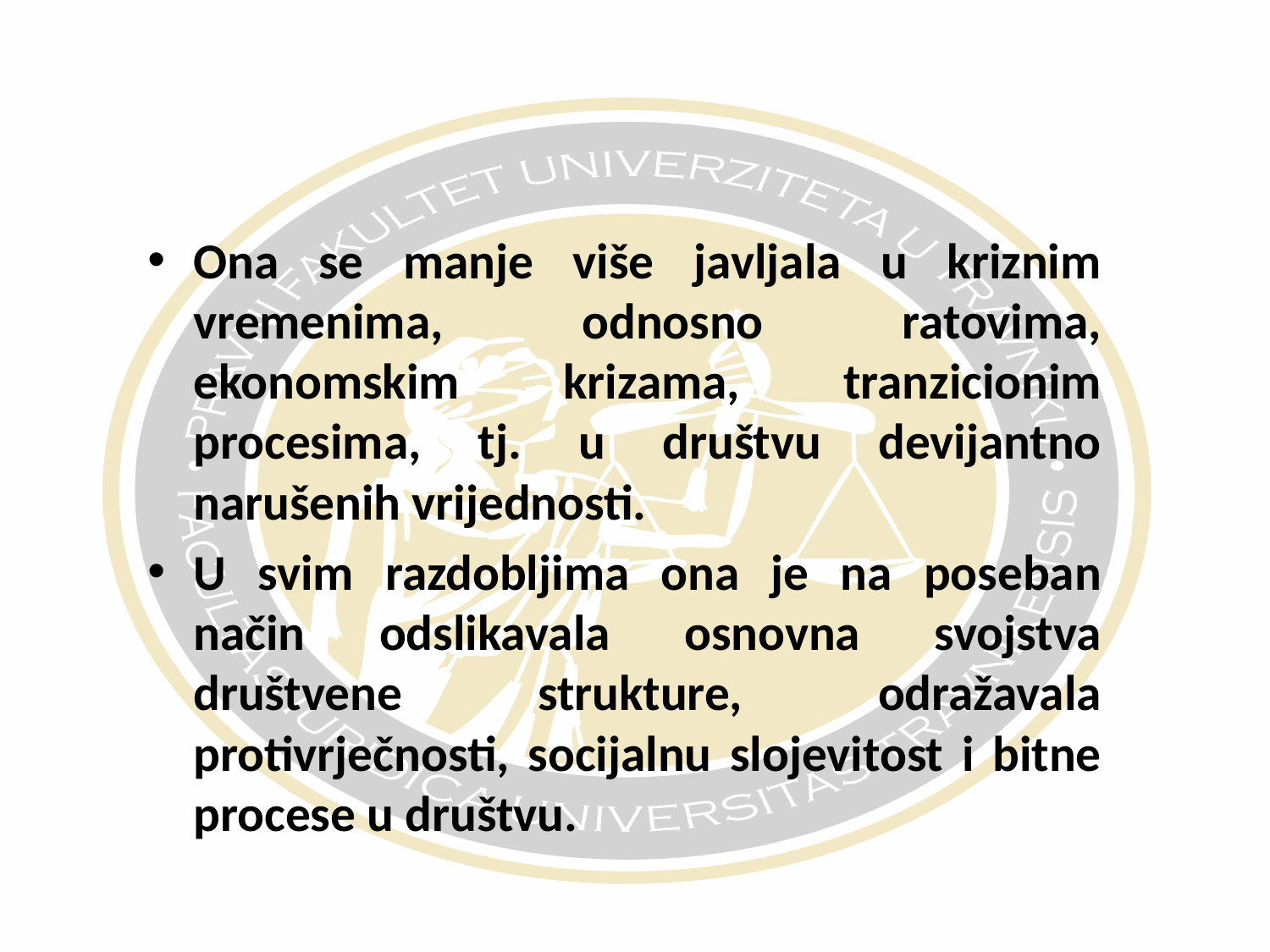

#
Ona se manje više javljala u kriznim vremenima, odnosno ratovima, ekonomskim krizama, tranzicionim procesima, tj. u društvu devijantno narušenih vrijednosti.
U svim razdobljima ona je na poseban način odslikavala osnovna svojstva društvene strukture, odražavala protivrječnosti, socijalnu slojevitost i bitne procese u društvu.